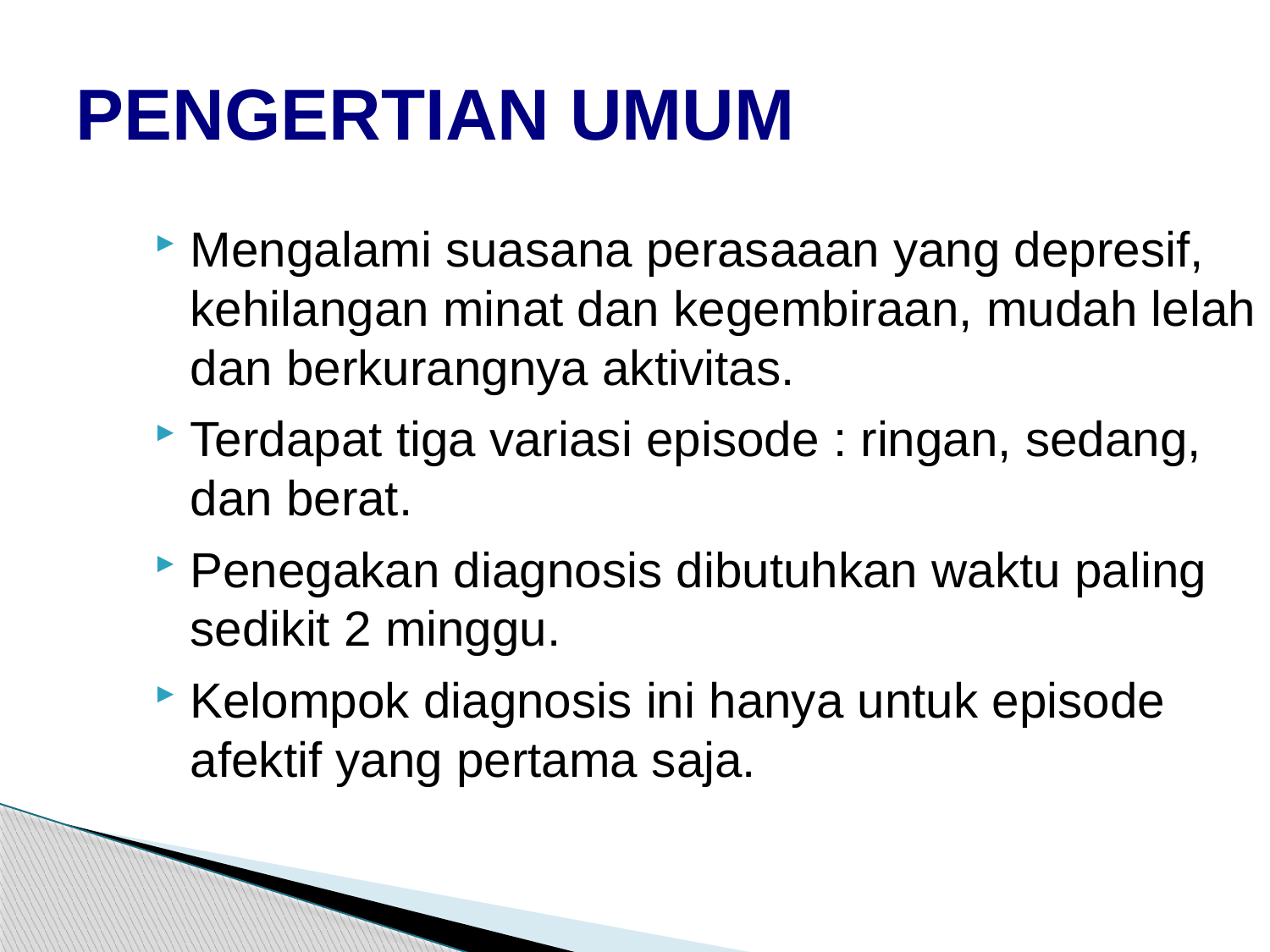

# PENGERTIAN UMUM
Mengalami suasana perasaaan yang depresif, kehilangan minat dan kegembiraan, mudah lelah dan berkurangnya aktivitas.
Terdapat tiga variasi episode : ringan, sedang, dan berat.
Penegakan diagnosis dibutuhkan waktu paling sedikit 2 minggu.
Kelompok diagnosis ini hanya untuk episode afektif yang pertama saja.